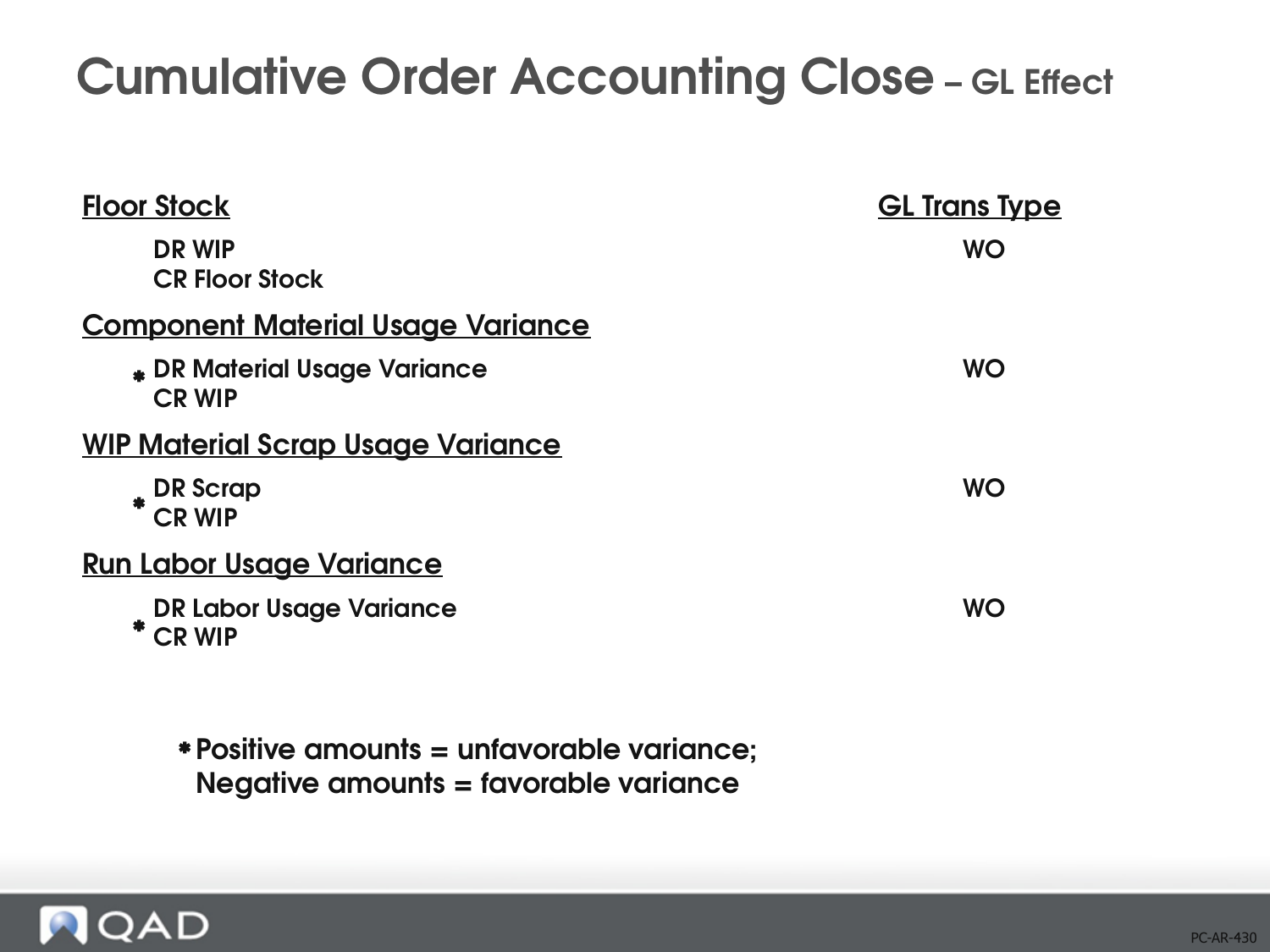

# Cumulative Order Accounting Close – GL Effect
 Floor Stock					      GL Trans Type
		DR WIP						WO
		CR Floor Stock
 Component Material Usage Variance
		DR Material Usage Variance				WO
		CR WIP
 WIP Material Scrap Usage Variance
		DR Scrap						WO
		CR WIP
 Run Labor Usage Variance
		DR Labor Usage Variance				WO
		CR WIP

*
*
*
Positive amounts = unfavorable variance;
Negative amounts = favorable variance
*
PC-AR-430